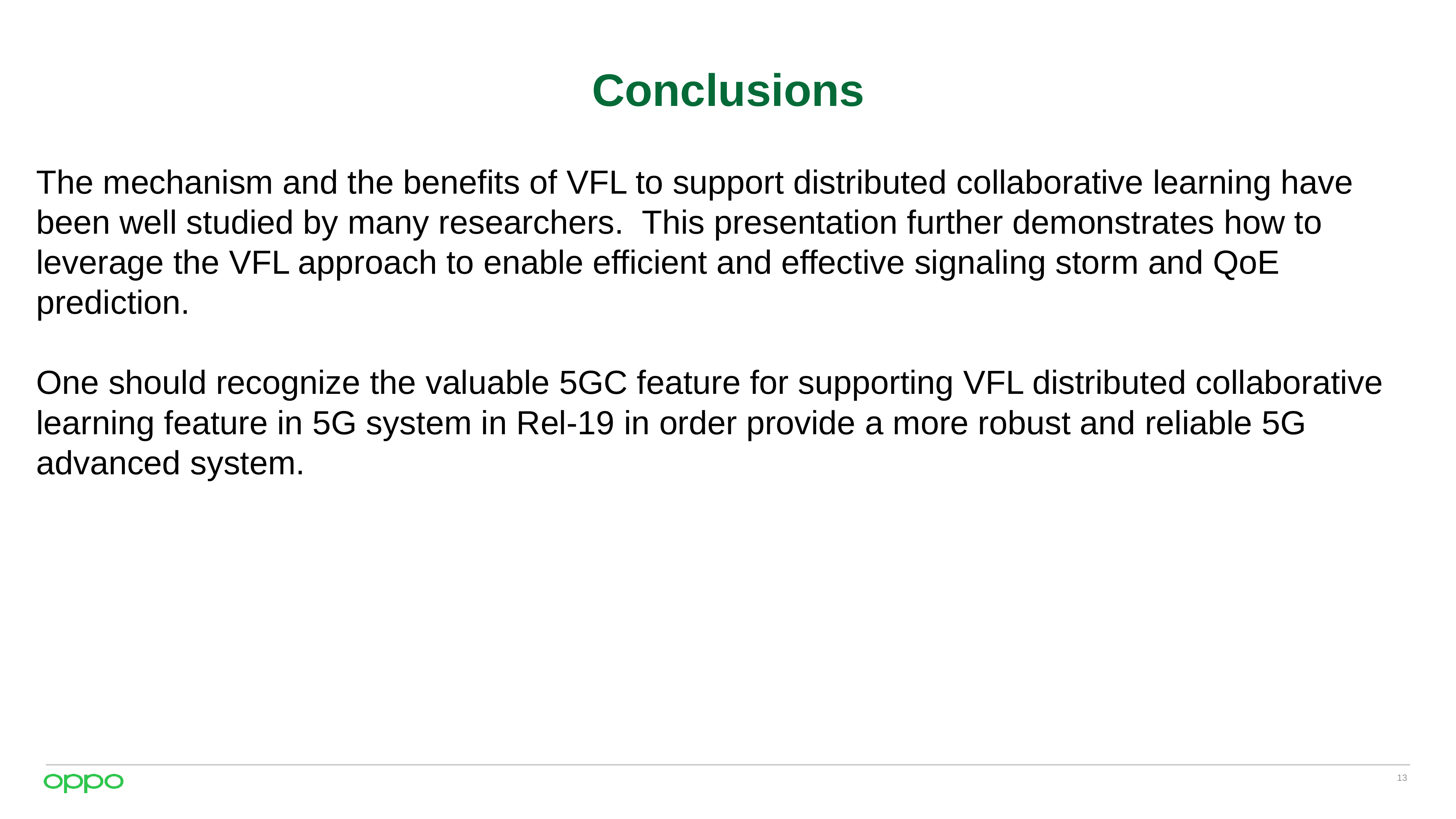

# Conclusions
The mechanism and the benefits of VFL to support distributed collaborative learning have been well studied by many researchers.  This presentation further demonstrates how to leverage the VFL approach to enable efficient and effective signaling storm and QoE prediction.

One should recognize the valuable 5GC feature for supporting VFL distributed collaborative learning feature in 5G system in Rel-19 in order provide a more robust and reliable 5G advanced system.